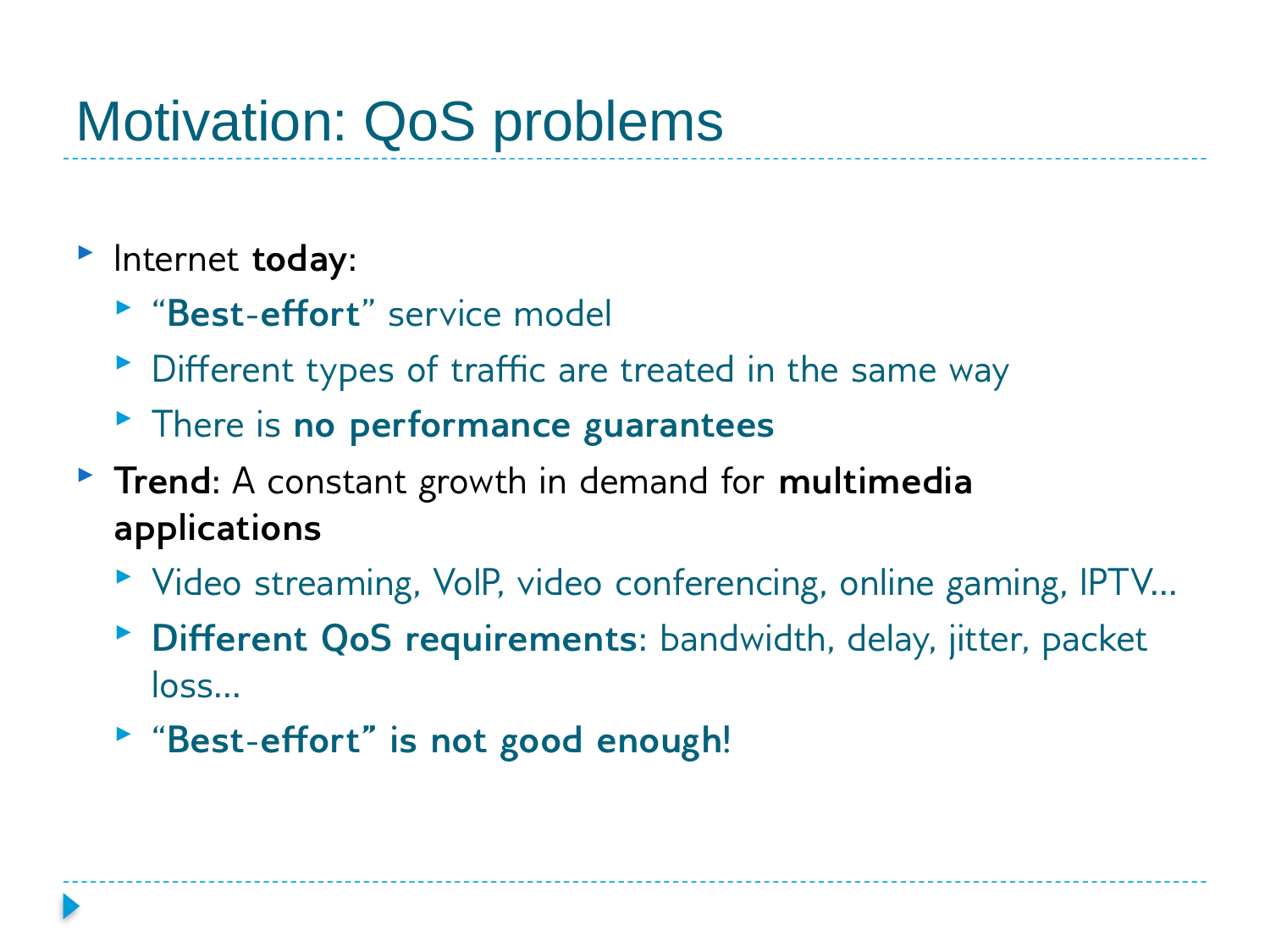

# Motivation: QoS problems
Internet today:
“Best-effort” service model
Different types of traffic are treated in the same way
There is no performance guarantees
Trend: A constant growth in demand for multimedia applications
Video streaming, VoIP, video conferencing, online gaming, IPTV...
Different QoS requirements: bandwidth, delay, jitter, packet loss...
“Best-effort” is not good enough!